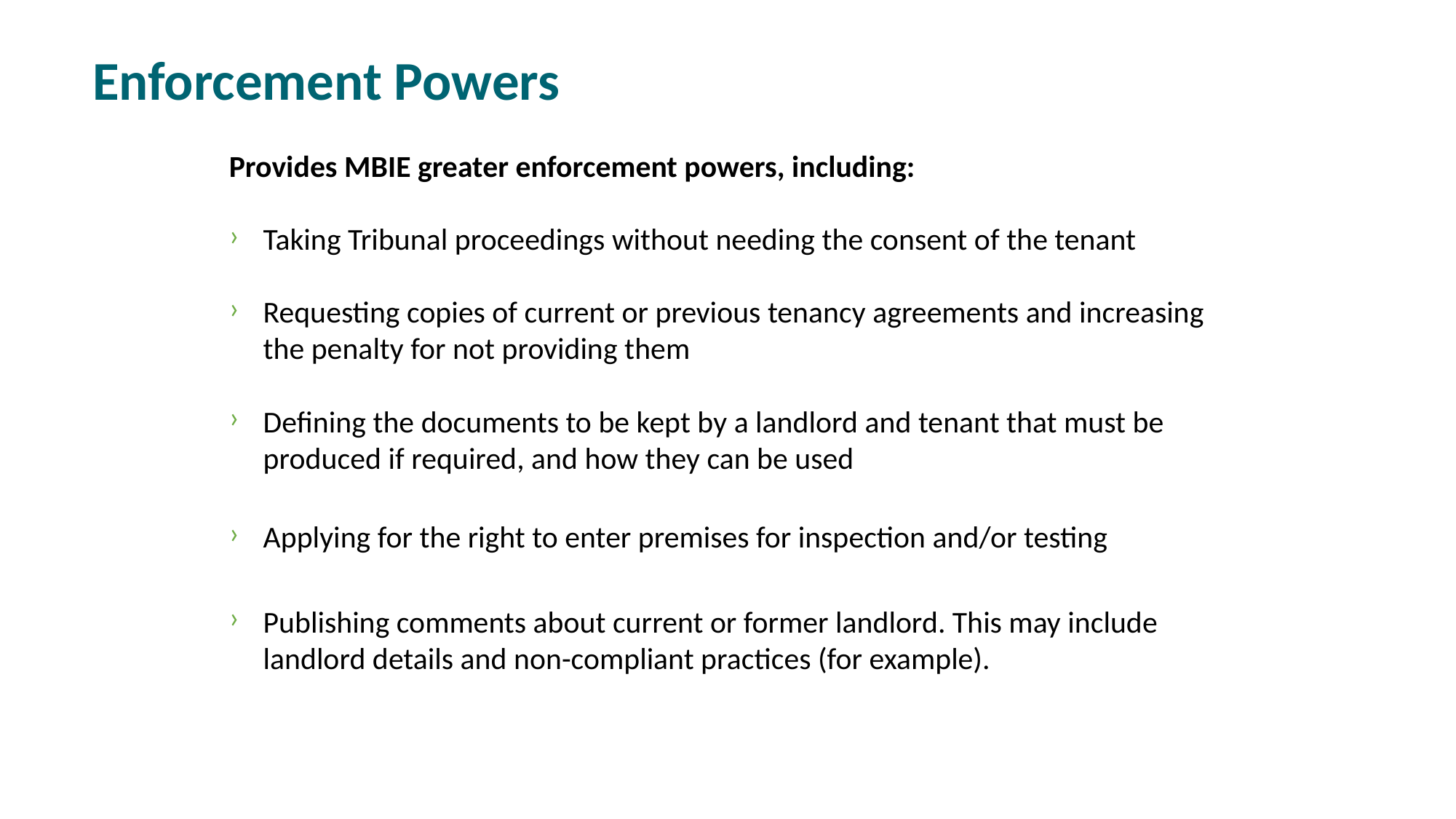

Enforcement Powers
Provides MBIE greater enforcement powers, including:

Taking Tribunal proceedings without needing the consent of the tenant

Requesting copies of current or previous tenancy agreements and increasing the penalty for not providing them

Defining the documents to be kept by a landlord and tenant that must be produced if required, and how they can be used

Applying for the right to enter premises for inspection and/or testing

Publishing comments about current or former landlord. This may include landlord details and non-compliant practices (for example).